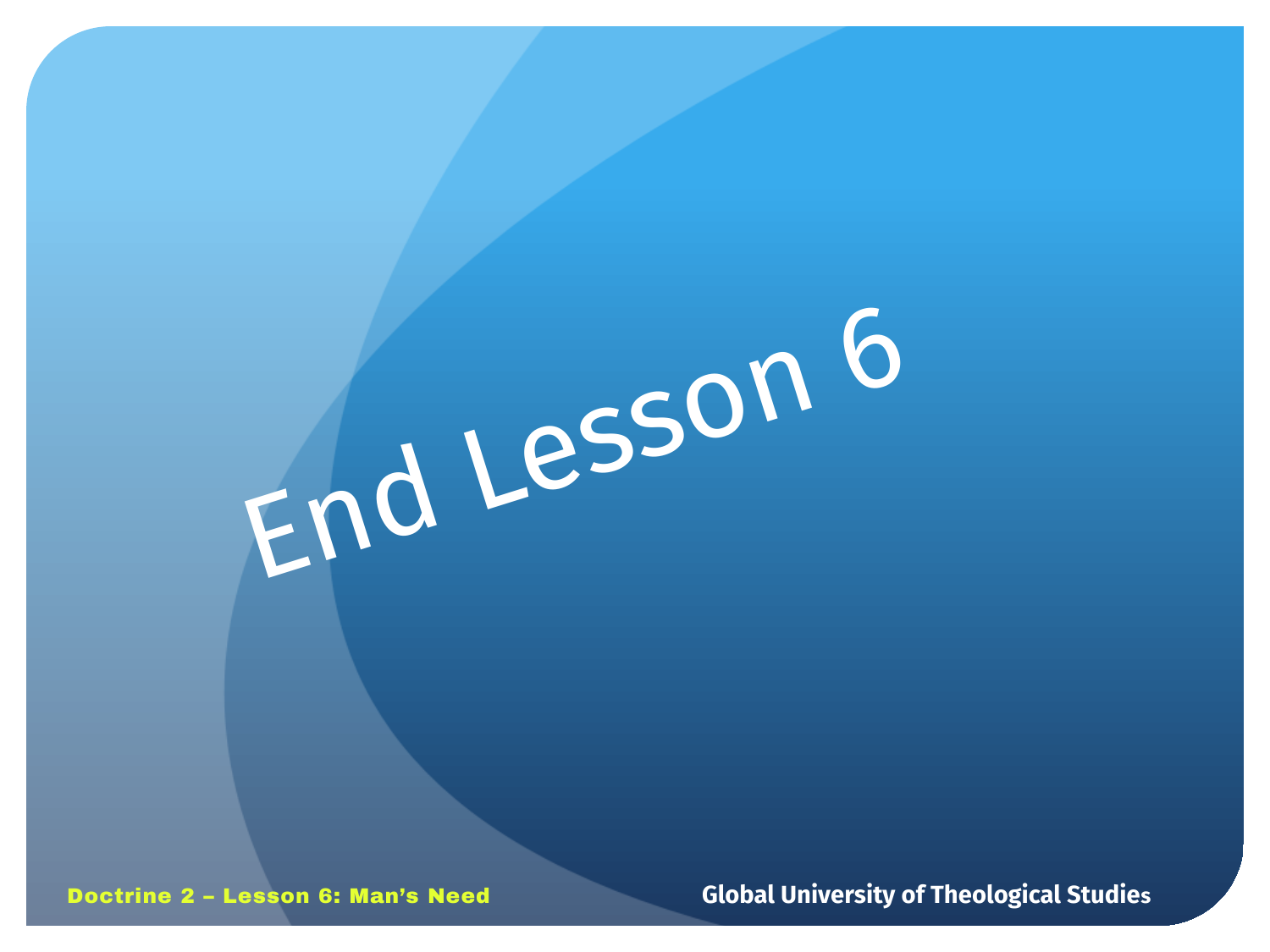

End Lesson 6
Doctrine 2 – Lesson 6: Man’s Need		Global University of Theological Studies